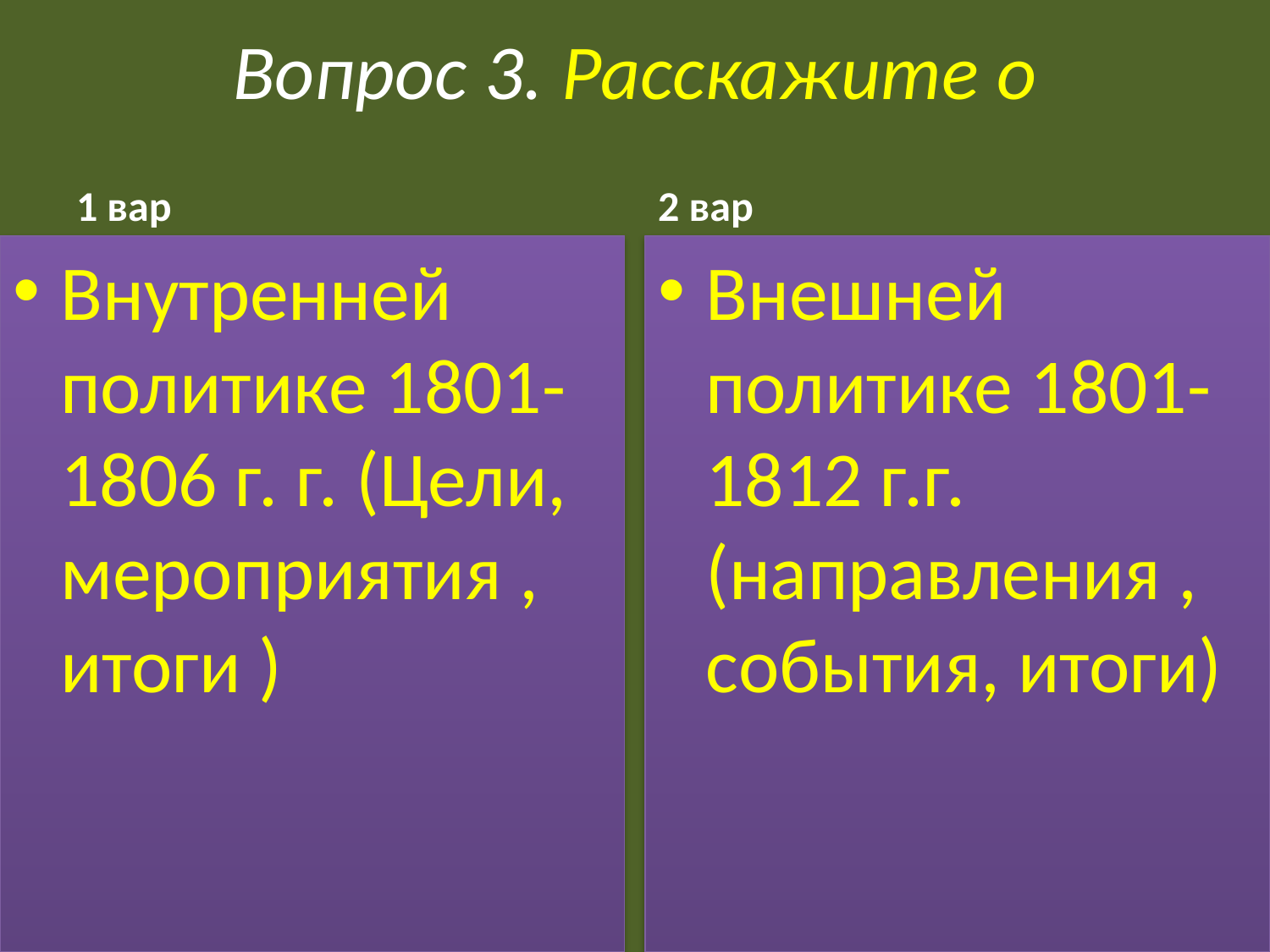

# Вопрос 3. Расскажите о
1 вар
2 вар
Внутренней политике 1801-1806 г. г. (Цели, мероприятия , итоги )
Внешней политике 1801-1812 г.г. (направления , события, итоги)